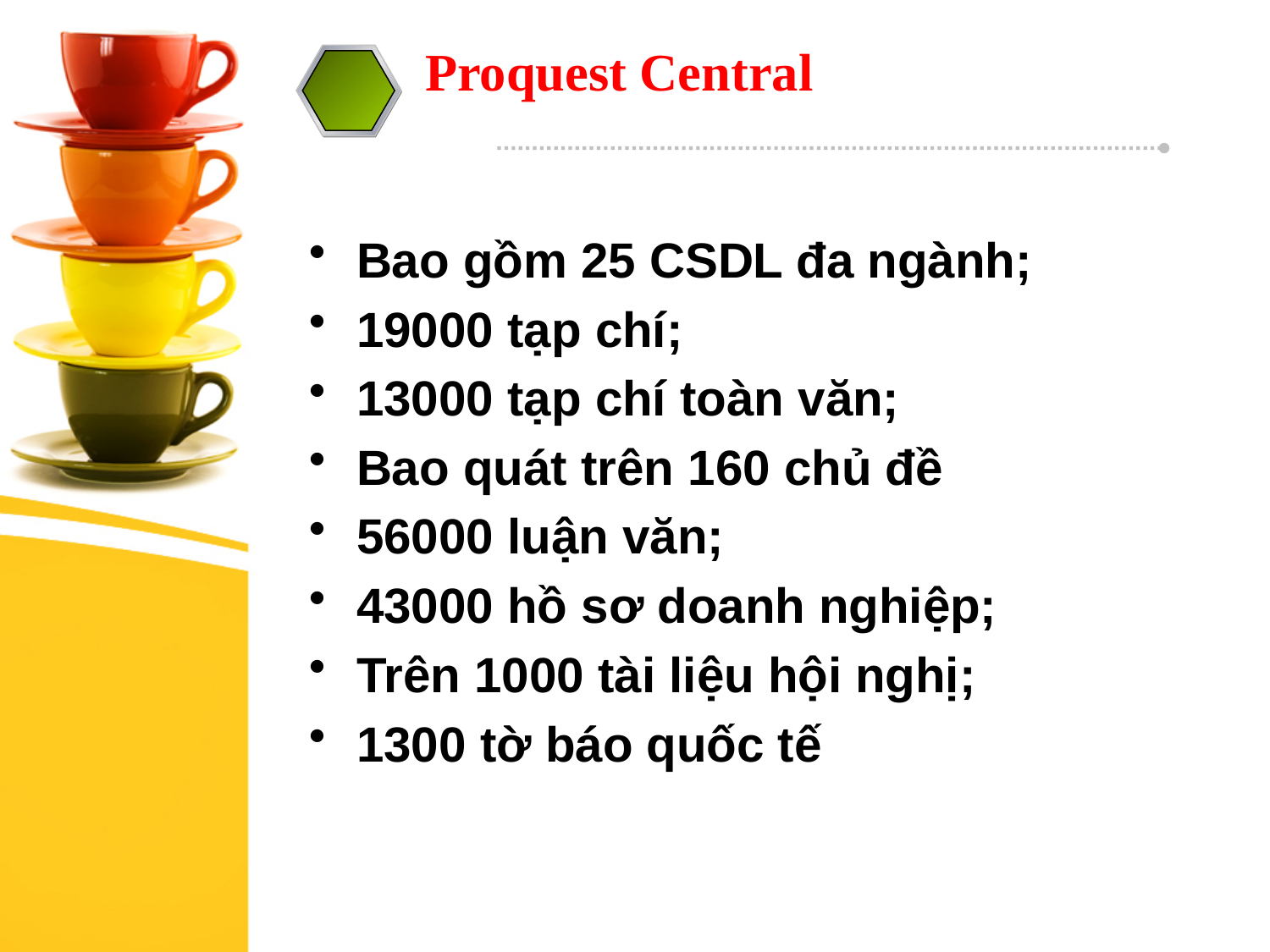

Proquest Central

Bao gồm 25 CSDL đa ngành;
19000 tạp chí;
13000 tạp chí toàn văn;
Bao quát trên 160 chủ đề
56000 luận văn;
43000 hồ sơ doanh nghiệp;
Trên 1000 tài liệu hội nghị;
1300 tờ báo quốc tế